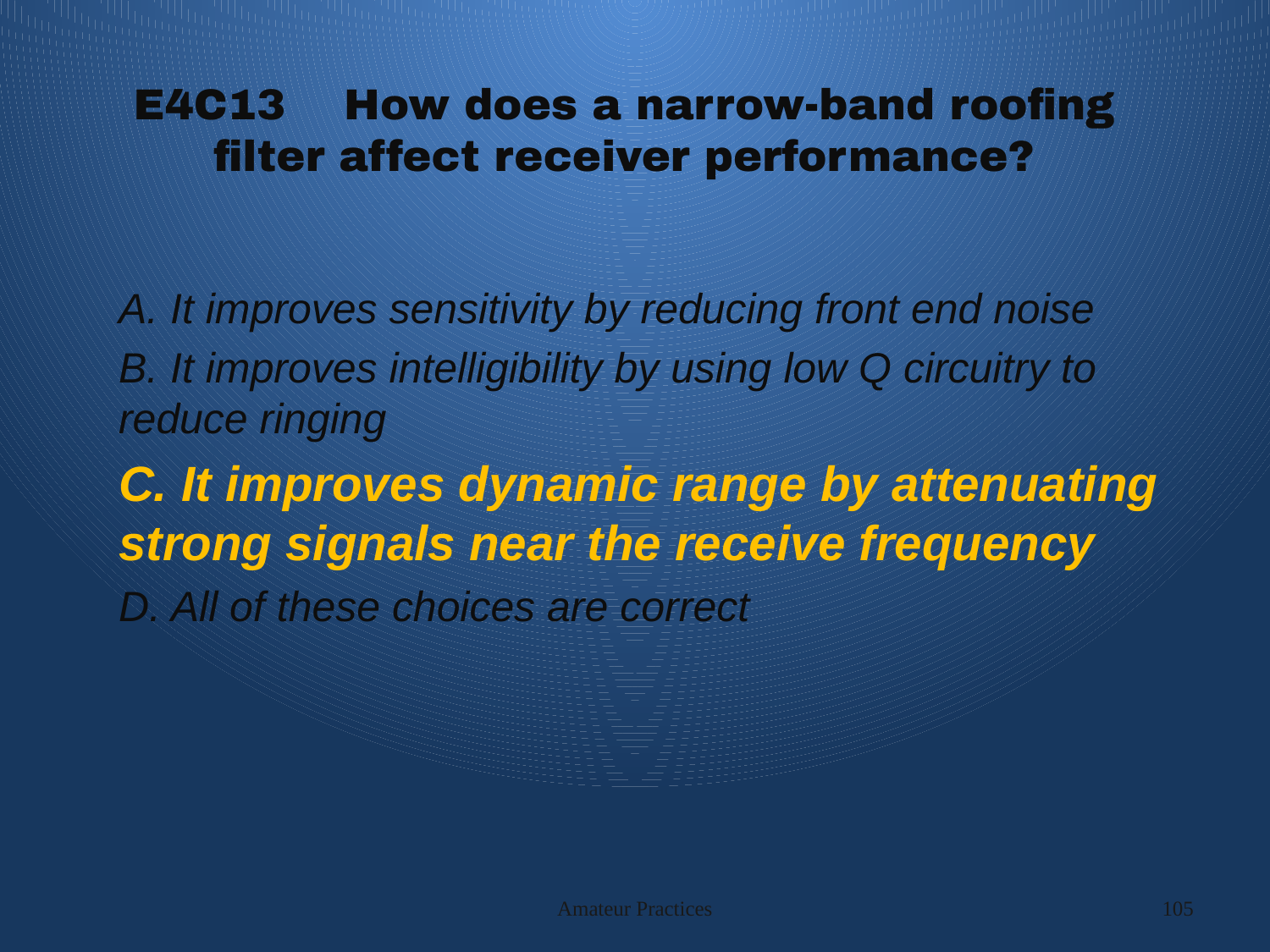

# E4C13    How does a narrow-band roofing filter affect receiver performance?
A. It improves sensitivity by reducing front end noise
B. It improves intelligibility by using low Q circuitry to reduce ringing
C. It improves dynamic range by attenuating strong signals near the receive frequency
D. All of these choices are correct
Amateur Practices
105